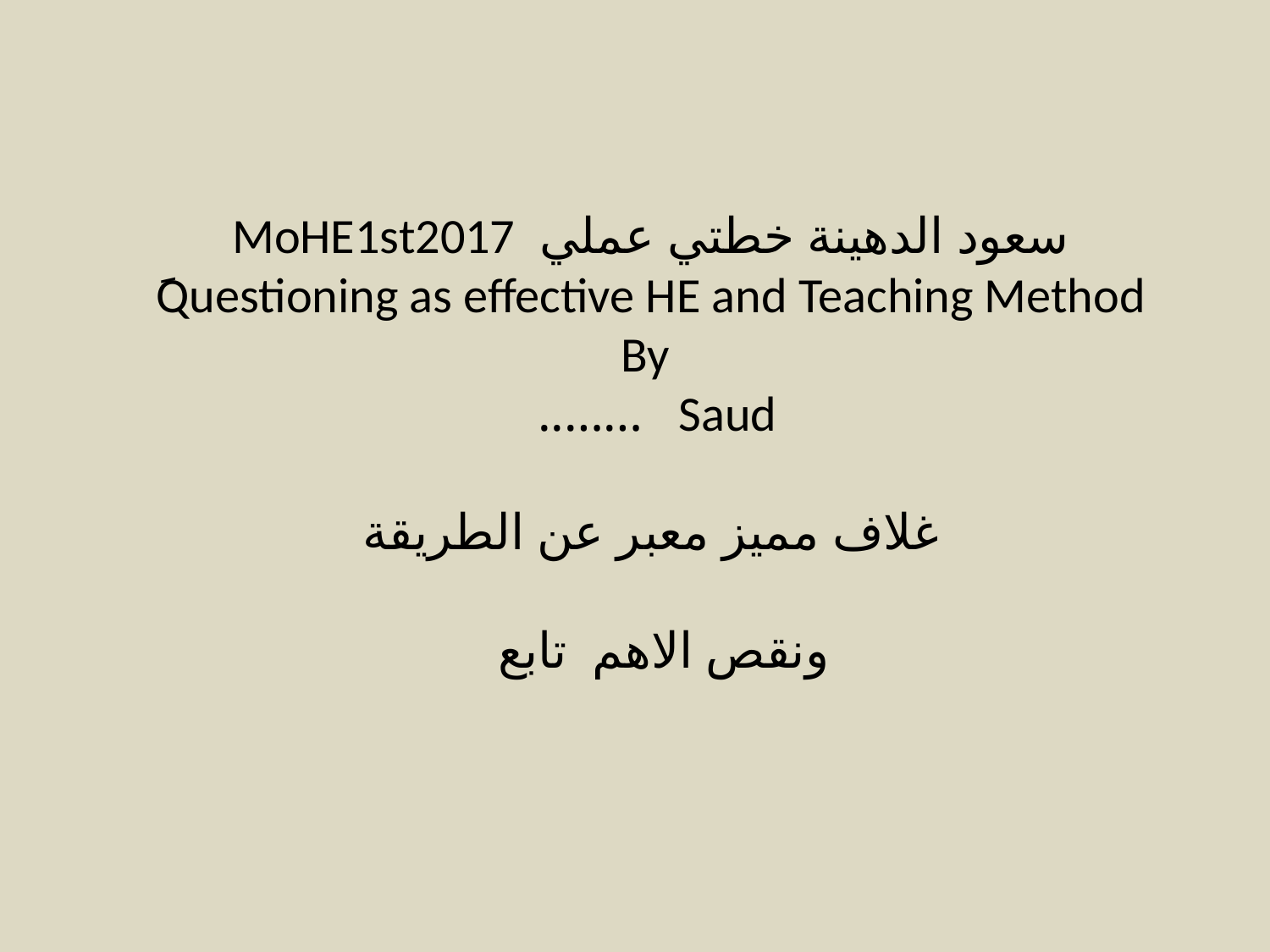

# سعود الدهينة خطتي عملي MoHE1st2017 َQuestioning as effective HE and Teaching Method By Saud …….. غلاف مميز معبر عن الطريقة ونقص الاهم  تابع